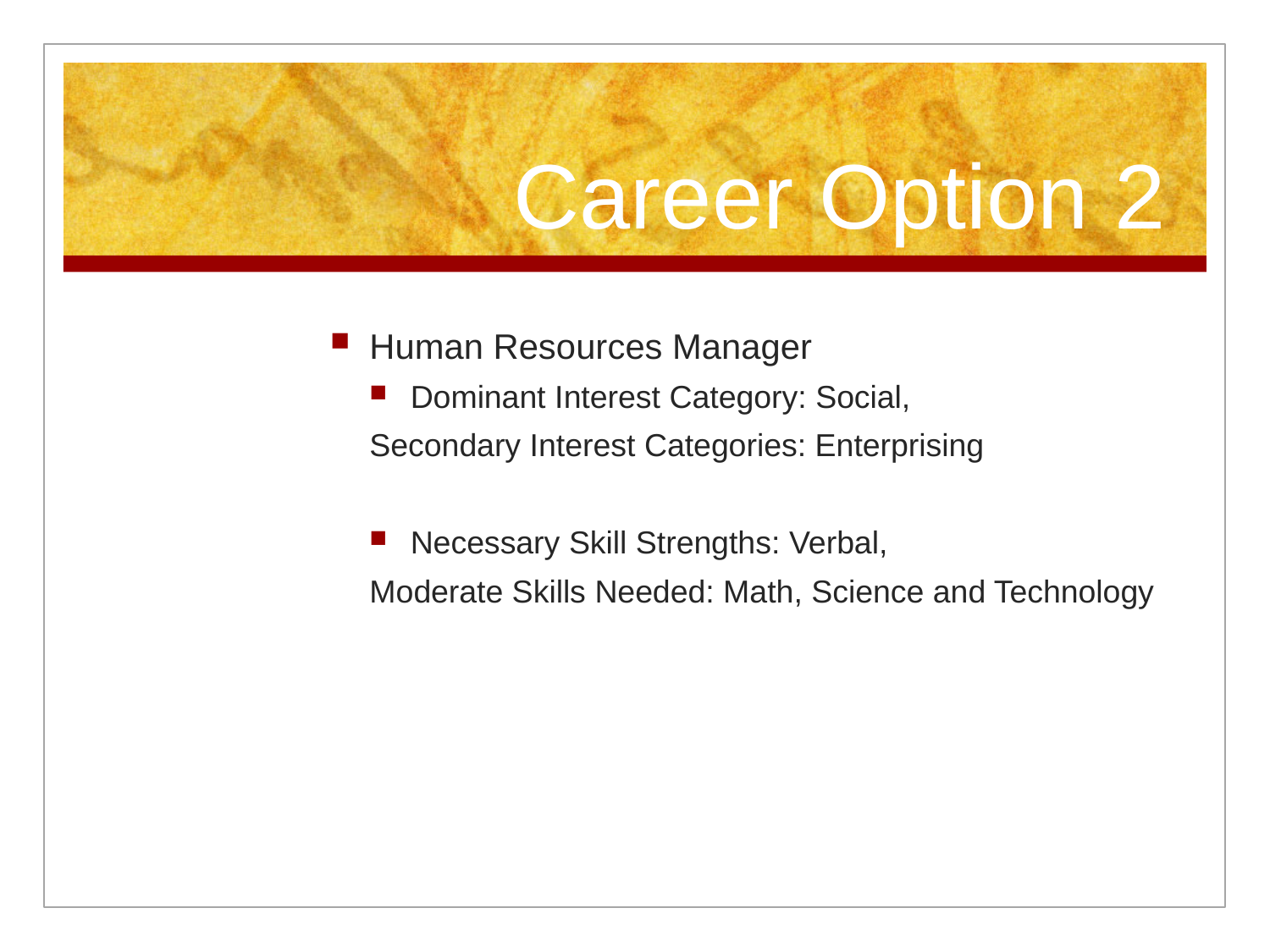

# Career Option 2
Human Resources Manager
Dominant Interest Category: Social,
Secondary Interest Categories: Enterprising

Necessary Skill Strengths: Verbal,
Moderate Skills Needed: Math, Science and Technology